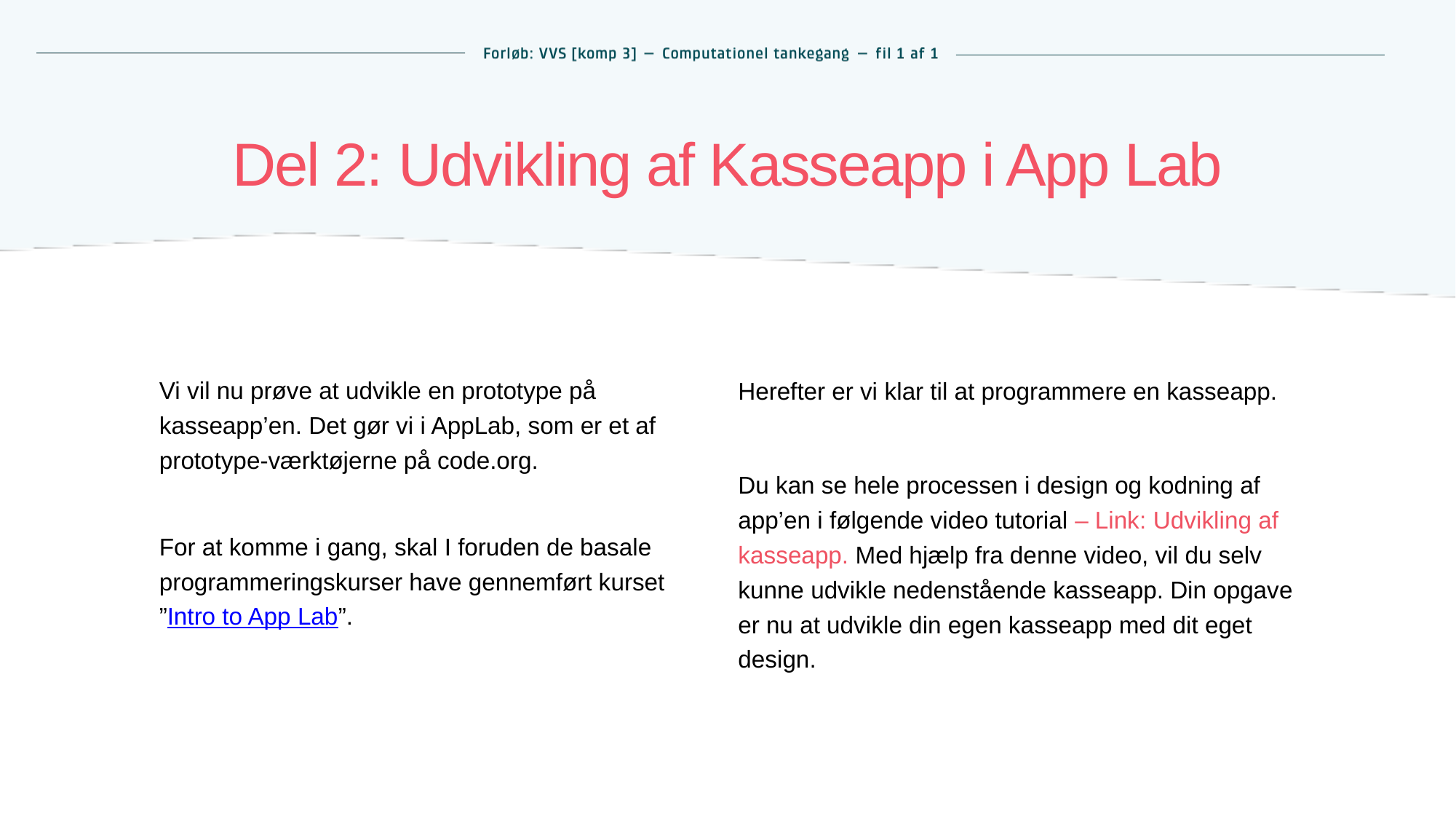

# Del 2: Udvikling af Kasseapp i App Lab
Herefter er vi klar til at programmere en kasseapp.

Du kan se hele processen i design og kodning af app’en i følgende video tutorial – Link: Udvikling af kasseapp. Med hjælp fra denne video, vil du selv kunne udvikle nedenstående kasseapp. Din opgave er nu at udvikle din egen kasseapp med dit eget design.
Vi vil nu prøve at udvikle en prototype på kasseapp’en. Det gør vi i AppLab, som er et af prototype-værktøjerne på code.org.

For at komme i gang, skal I foruden de basale programmeringskurser have gennemført kurset ”Intro to App Lab”.
37